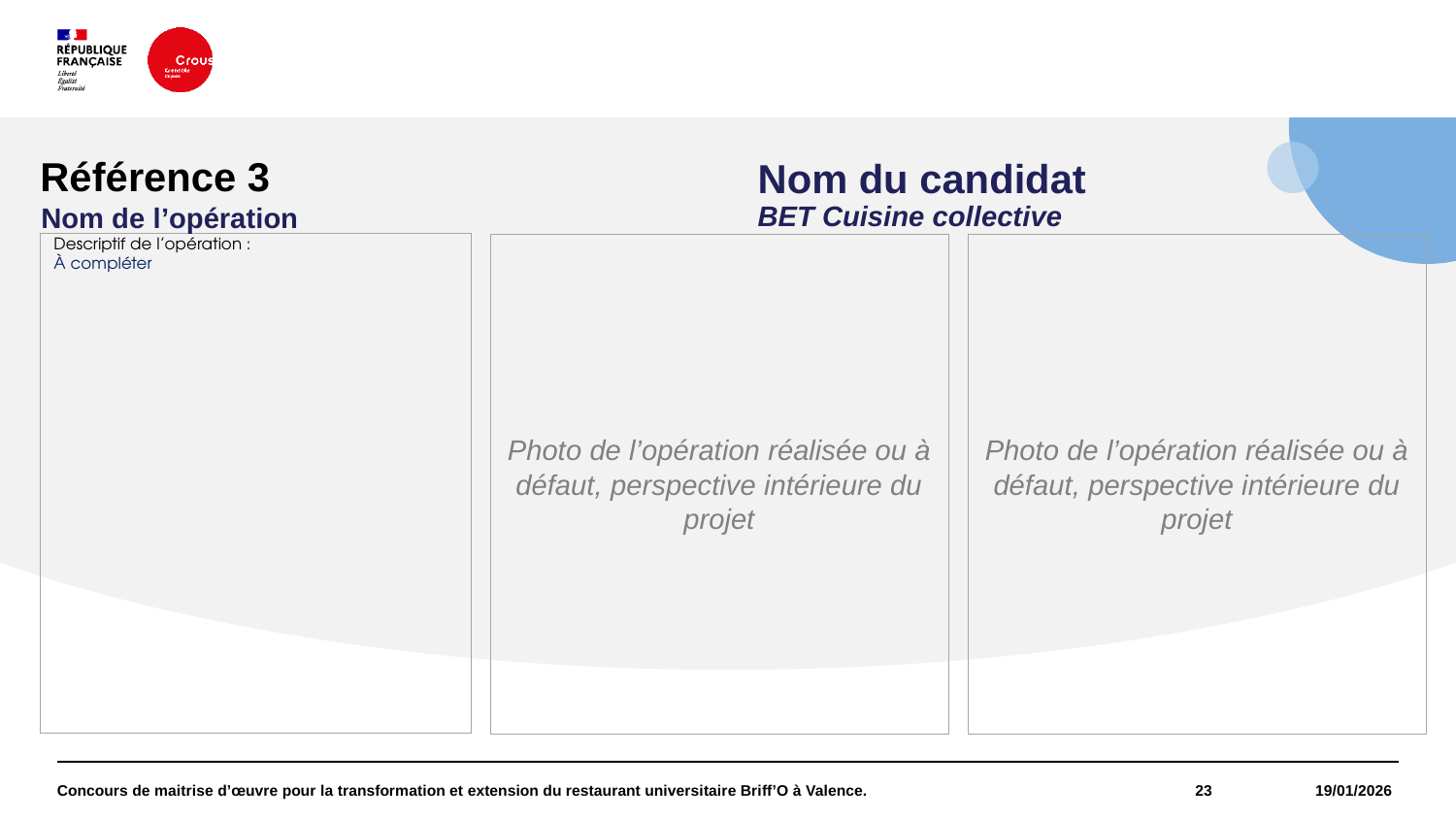

# Référence 3
Nom du candidat
Nom de l’opération
BET Cuisine collective
Descriptif de l’opération :
À compléter

Photo de l’opération réalisée ou à défaut, perspective intérieure du projet
Photo de l’opération réalisée ou à défaut, perspective intérieure du projet
Concours de maitrise d’œuvre pour la transformation et extension du restaurant universitaire Briff’O à Valence.
23